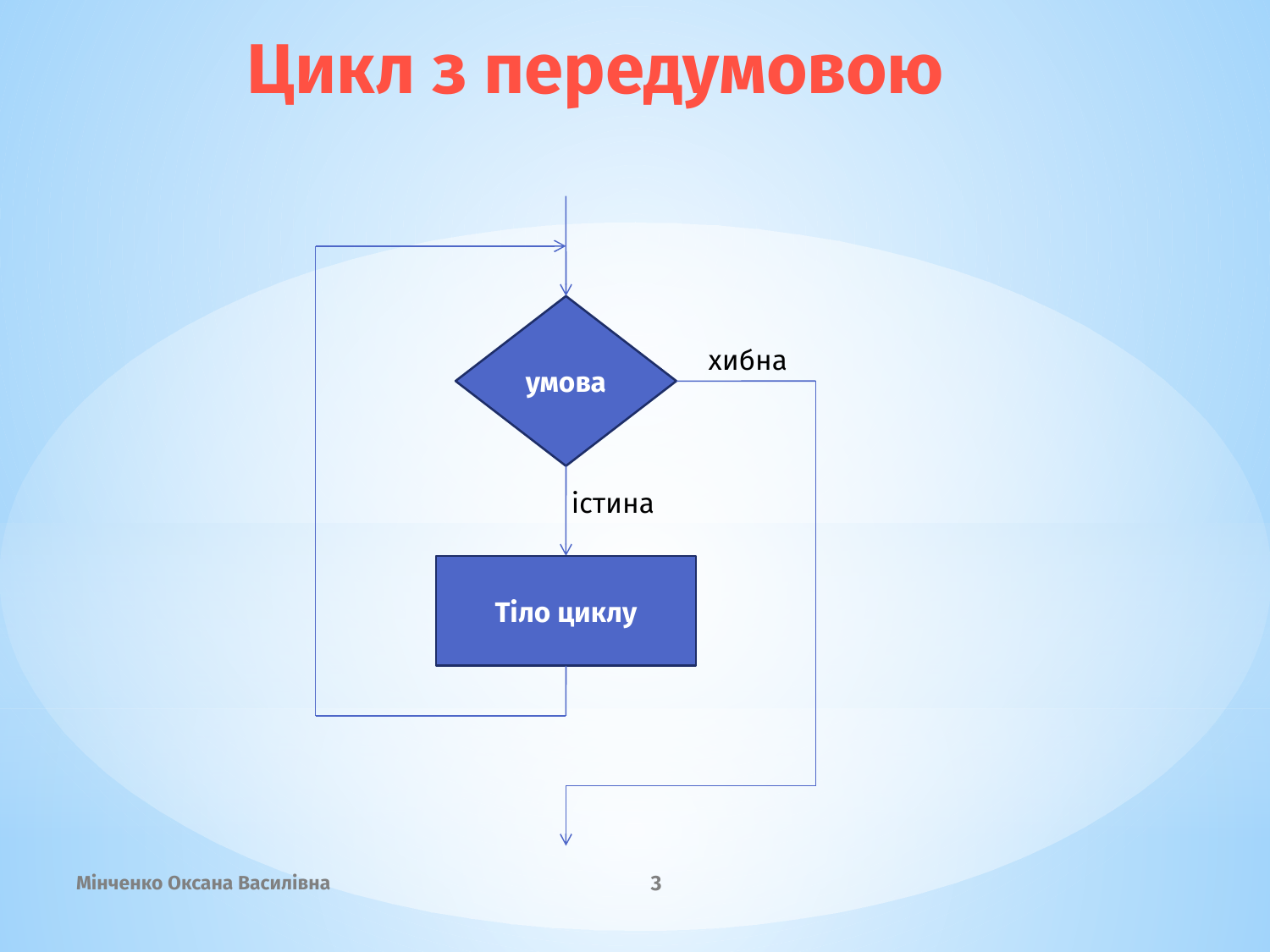

Цикл з передумовою
умова
хибна
істина
Тіло циклу
Мінченко Оксана Василівна
3